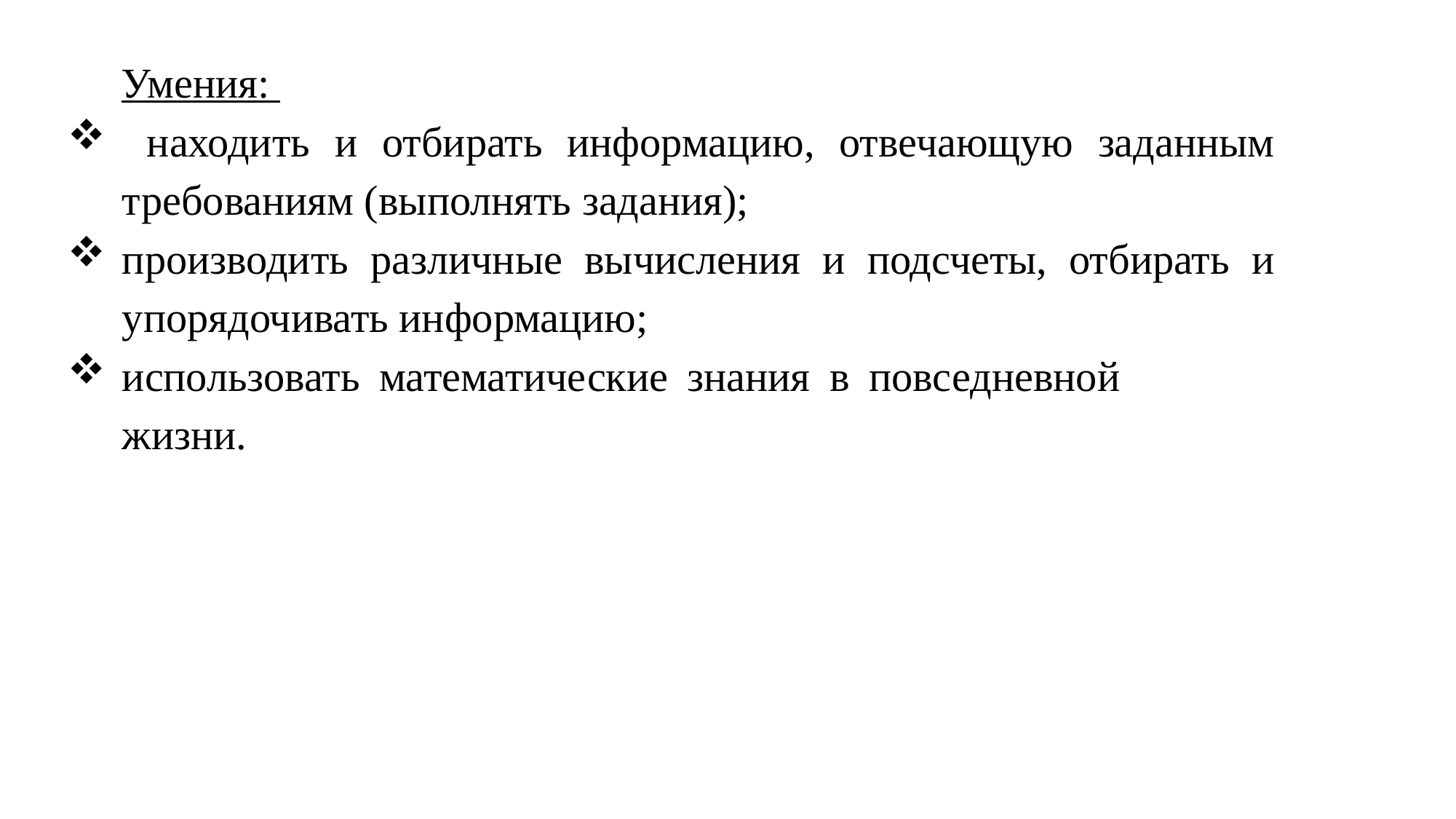

Умения:
 находить и отбирать информацию, отвечающую заданным требованиям (выполнять задания);
производить различные вычисления и подсчеты, отбирать и упорядочивать информацию;
использовать математические знания в повседневной         жизни.